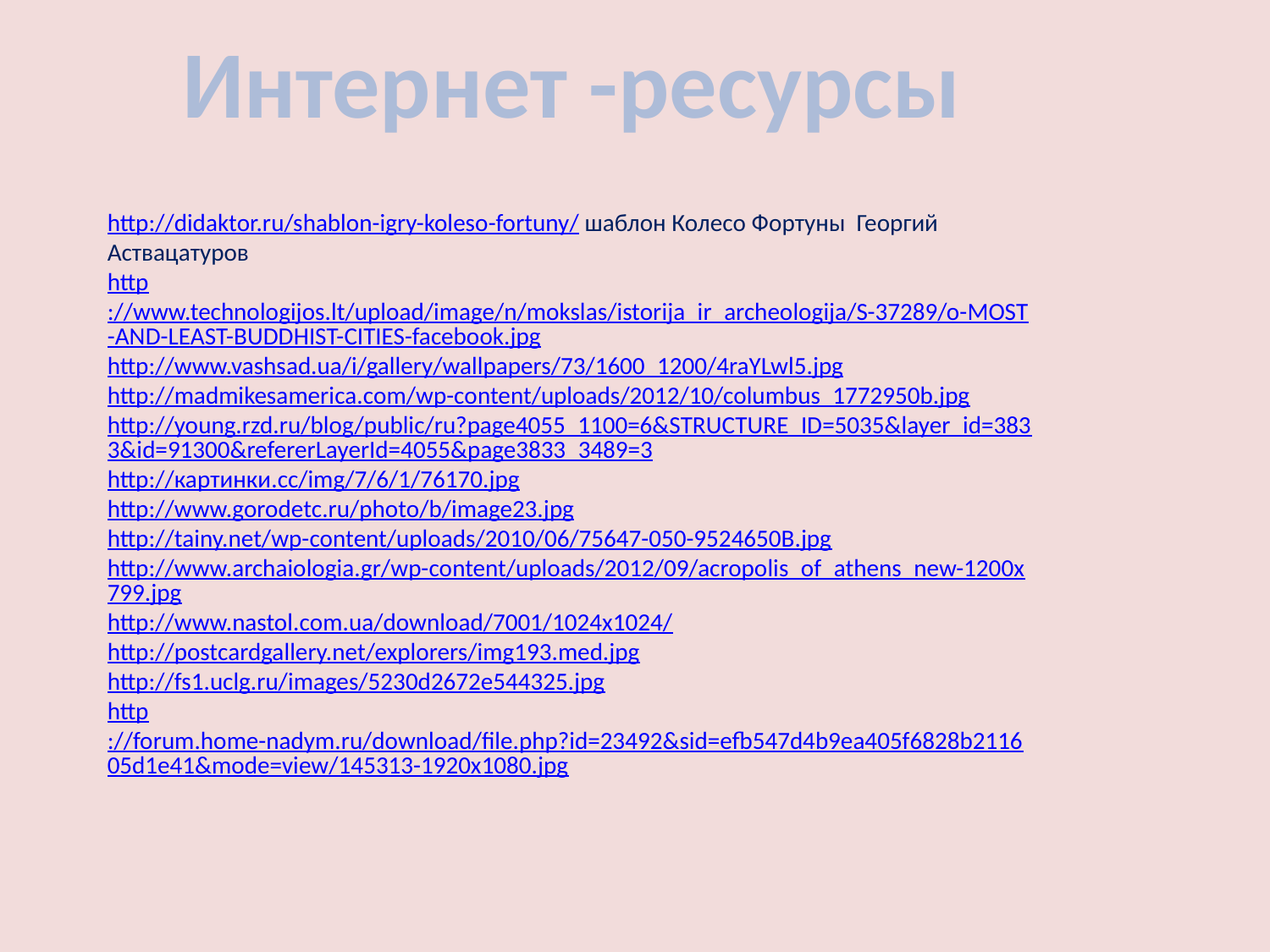

Интернет -ресурсы
http://didaktor.ru/shablon-igry-koleso-fortuny/ шаблон Колесо Фортуны  Георгий Аствацатуров
http://www.technologijos.lt/upload/image/n/mokslas/istorija_ir_archeologija/S-37289/o-MOST-AND-LEAST-BUDDHIST-CITIES-facebook.jpg
http://www.vashsad.ua/i/gallery/wallpapers/73/1600_1200/4raYLwl5.jpg
http://madmikesamerica.com/wp-content/uploads/2012/10/columbus_1772950b.jpg
http://young.rzd.ru/blog/public/ru?page4055_1100=6&STRUCTURE_ID=5035&layer_id=3833&id=91300&refererLayerId=4055&page3833_3489=3
http://картинки.cc/img/7/6/1/76170.jpg
http://www.gorodetc.ru/photo/b/image23.jpg
http://tainy.net/wp-content/uploads/2010/06/75647-050-9524650B.jpg
http://www.archaiologia.gr/wp-content/uploads/2012/09/acropolis_of_athens_new-1200x799.jpg
http://www.nastol.com.ua/download/7001/1024x1024/
http://postcardgallery.net/explorers/img193.med.jpg
http://fs1.uclg.ru/images/5230d2672e544325.jpg
http://forum.home-nadym.ru/download/file.php?id=23492&sid=efb547d4b9ea405f6828b211605d1e41&mode=view/145313-1920x1080.jpg